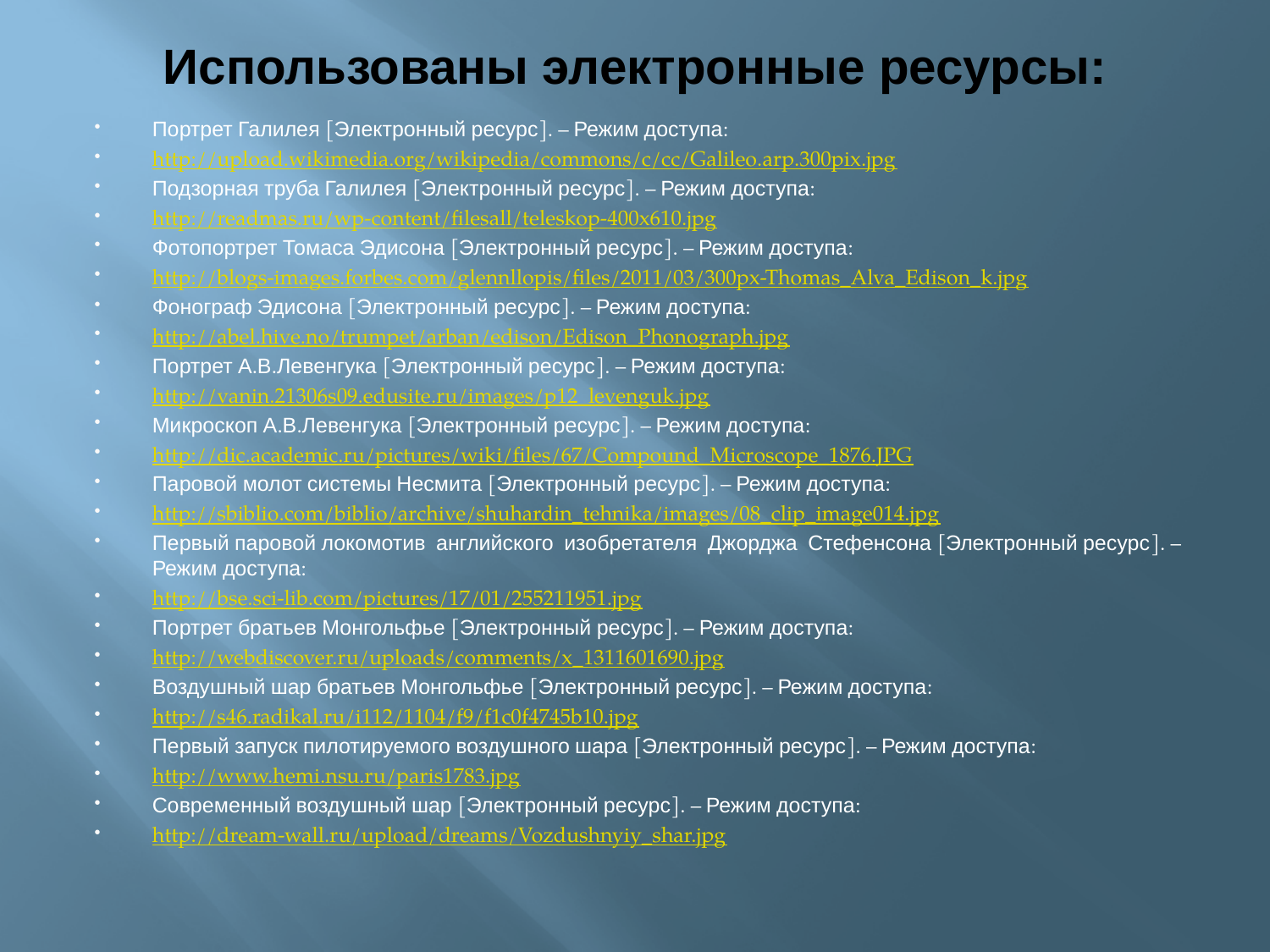

# Использованы электронные ресурсы:
Портрет Галилея [Электронный ресурс]. – Режим доступа:
http://upload.wikimedia.org/wikipedia/commons/c/cc/Galileo.arp.300pix.jpg
Подзорная труба Галилея [Электронный ресурс]. – Режим доступа:
http://readmas.ru/wp-content/filesall/teleskop-400x610.jpg
Фотопортрет Томаса Эдисона [Электронный ресурс]. – Режим доступа:
http://blogs-images.forbes.com/glennllopis/files/2011/03/300px-Thomas_Alva_Edison_k.jpg
Фонограф Эдисона [Электронный ресурс]. – Режим доступа:
http://abel.hive.no/trumpet/arban/edison/Edison_Phonograph.jpg
Портрет А.В.Левенгука [Электронный ресурс]. – Режим доступа:
http://vanin.21306s09.edusite.ru/images/p12_levenguk.jpg
Микроскоп А.В.Левенгука [Электронный ресурс]. – Режим доступа:
http://dic.academic.ru/pictures/wiki/files/67/Compound_Microscope_1876.JPG
Паровой молот системы Несмита [Электронный ресурс]. – Режим доступа:
http://sbiblio.com/biblio/archive/shuhardin_tehnika/images/08_clip_image014.jpg
Первый паровой локомотив  английского  изобретателя  Джорджа  Стефенсона [Электронный ресурс]. – Режим доступа:
http://bse.sci-lib.com/pictures/17/01/255211951.jpg
Портрет братьев Монгольфье [Электронный ресурс]. – Режим доступа:
http://webdiscover.ru/uploads/comments/x_1311601690.jpg
Воздушный шар братьев Монгольфье [Электронный ресурс]. – Режим доступа:
http://s46.radikal.ru/i112/1104/f9/f1c0f4745b10.jpg
Первый запуск пилотируемого воздушного шара [Электронный ресурс]. – Режим доступа:
http://www.hemi.nsu.ru/paris1783.jpg
Современный воздушный шар [Электронный ресурс]. – Режим доступа:
http://dream-wall.ru/upload/dreams/Vozdushnyiy_shar.jpg